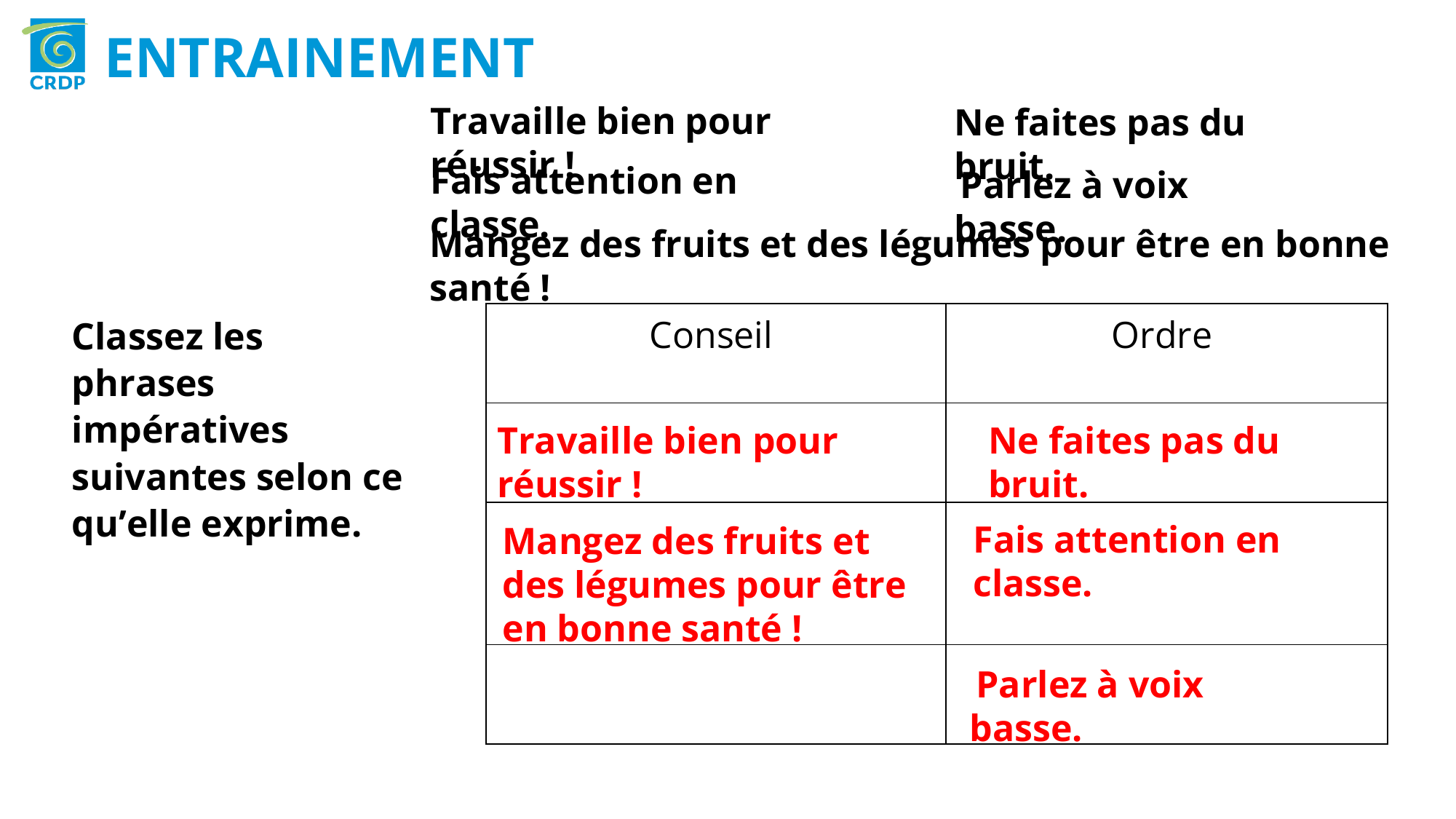

ENTRAINEMENT
Travaille bien pour réussir !
Ne faites pas du bruit.
Fais attention en classe.
 Parlez à voix basse.
Mangez des fruits et des légumes pour être en bonne santé !

Classez les phrases impératives  suivantes selon ce qu’elle exprime.
| Conseil | Ordre |
| --- | --- |
|  |  |
|  |  |
|  |  |
Ne faites pas du bruit.
Travaille bien pour réussir !
Fais attention en classe.
Mangez des fruits et des légumes pour être en bonne santé !
 Parlez à voix basse.